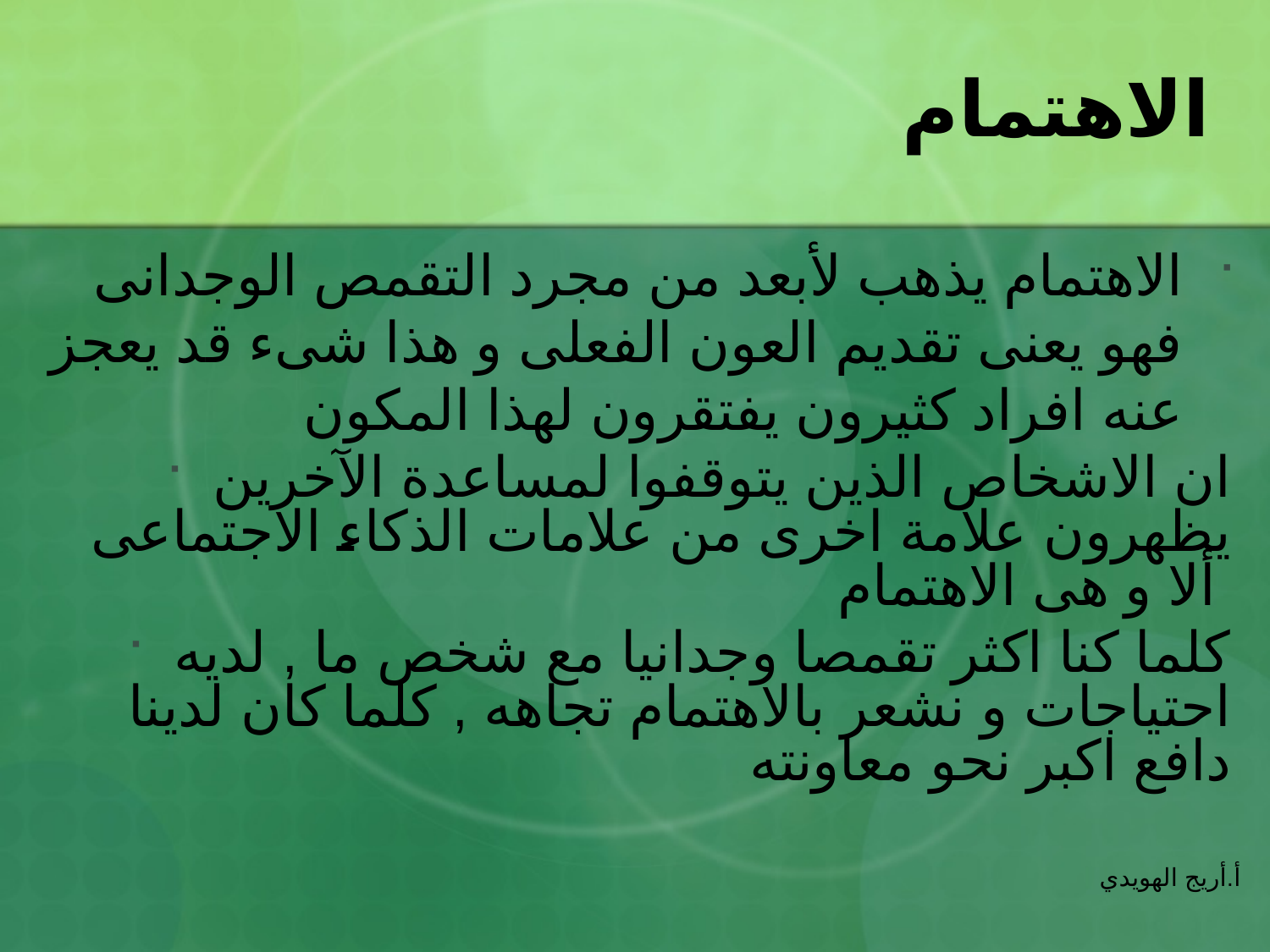

# الاهتمام
الاهتمام يذهب لأبعد من مجرد التقمص الوجدانى فهو يعنى تقديم العون الفعلى و هذا شىء قد يعجز عنه افراد كثيرون يفتقرون لهذا المكون
ان الاشخاص الذين يتوقفوا لمساعدة الآخرين يظهرون علامة اخرى من علامات الذكاء الاجتماعى ألا و هى الاهتمام
كلما كنا اكثر تقمصا وجدانيا مع شخص ما , لديه احتياجات و نشعر بالاهتمام تجاهه , كلما كان لدينا دافع اكبر نحو معاونته
أ.أريج الهويدي